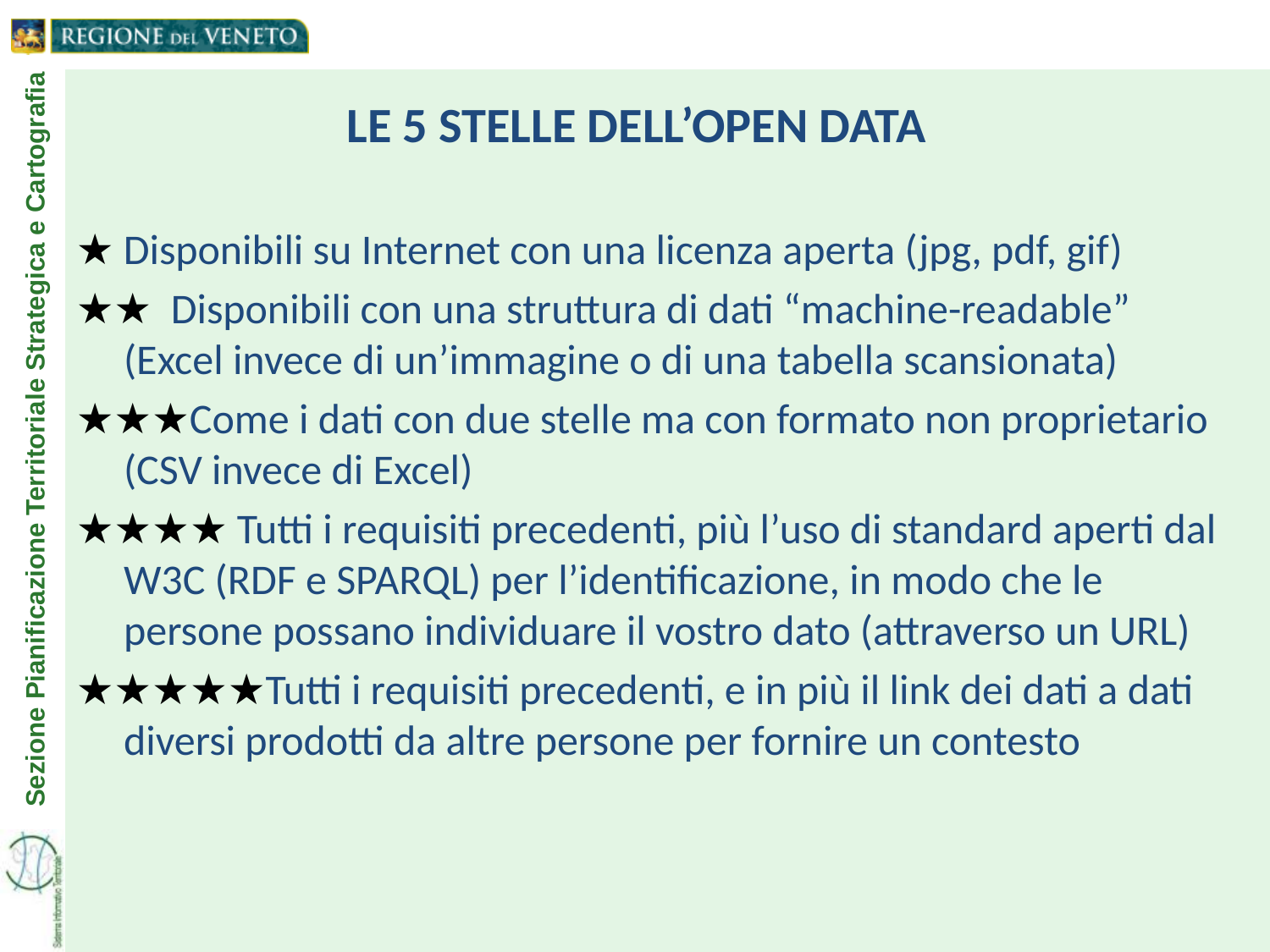

# LE 5 STELLE DELL’OPEN DATA
★ Disponibili su Internet con una licenza aperta (jpg, pdf, gif)
★★  Disponibili con una struttura di dati “machine-readable” (Excel invece di un’immagine o di una tabella scansionata)
★★★Come i dati con due stelle ma con formato non proprietario (CSV invece di Excel)
★★★★ Tutti i requisiti precedenti, più l’uso di standard aperti dal W3C (RDF e SPARQL) per l’identificazione, in modo che le persone possano individuare il vostro dato (attraverso un URL)
★★★★★Tutti i requisiti precedenti, e in più il link dei dati a dati diversi prodotti da altre persone per fornire un contesto